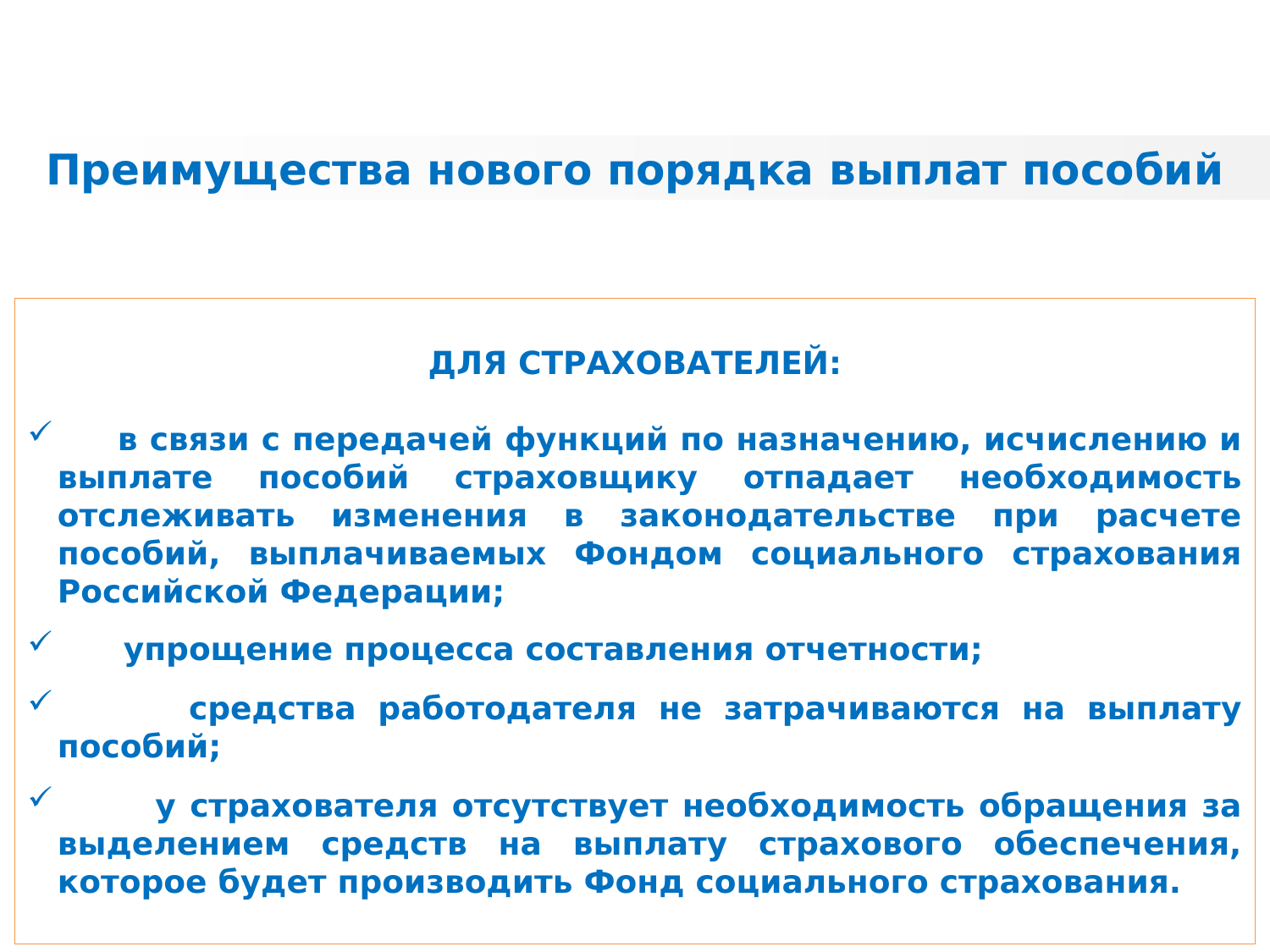

Преимущества нового порядка выплат пособий

ДЛЯ СТРАХОВАТЕЛЕЙ:

     в связи с передачей функций по назначению, исчислению и выплате пособий страховщику отпадает необходимость отслеживать изменения в законодательстве при расчете пособий, выплачиваемых Фондом социального страхования Российской Федерации;

      упрощение процесса составления отчетности;

      средства работодателя не затрачиваются на выплату пособий;

       у страхователя отсутствует необходимость обращения за выделением средств на выплату страхового обеспечения, которое будет производить Фонд социального страхования.